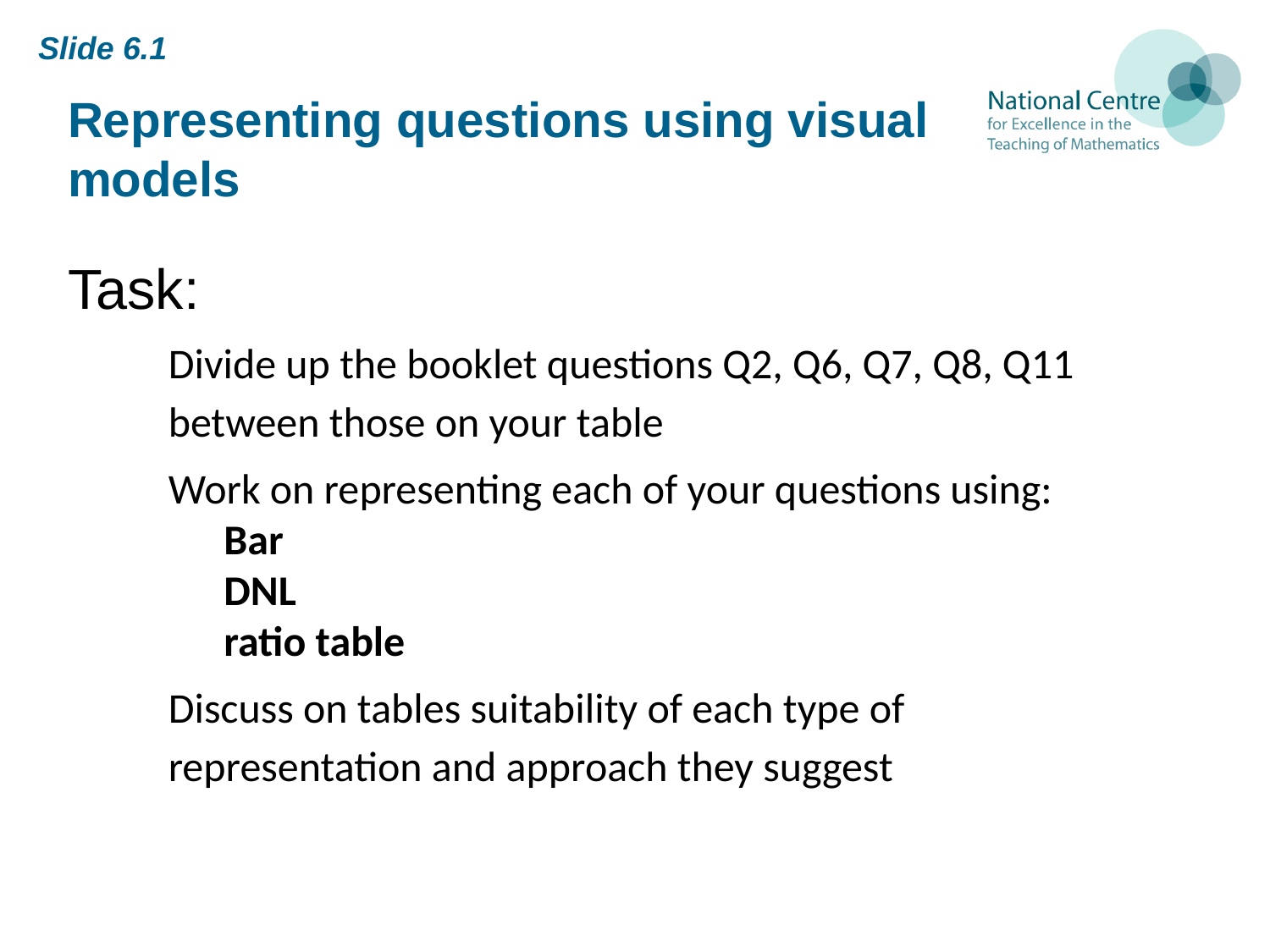

Slide 6.1
# Representing questions using visual models
Task:
Divide up the booklet questions Q2, Q6, Q7, Q8, Q11  between those on your table
Work on representing each of your questions using:
Bar
DNL
ratio table
Discuss on tables suitability of each type of representation and approach they suggest